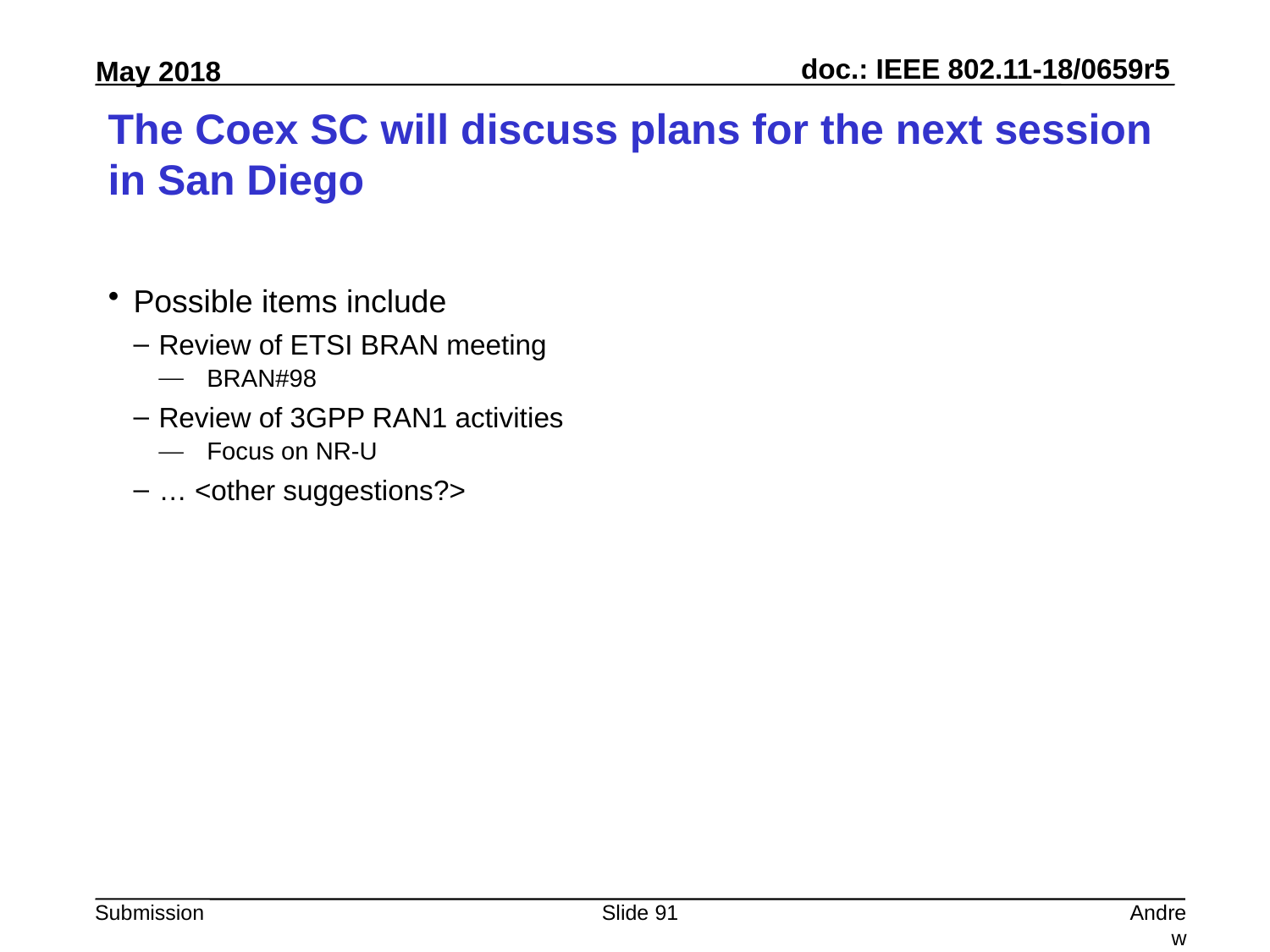

# The Coex SC will discuss plans for the next session in San Diego
Possible items include
Review of ETSI BRAN meeting
BRAN#98
Review of 3GPP RAN1 activities
Focus on NR-U
… <other suggestions?>
Slide 91
Andrew Myles, Cisco